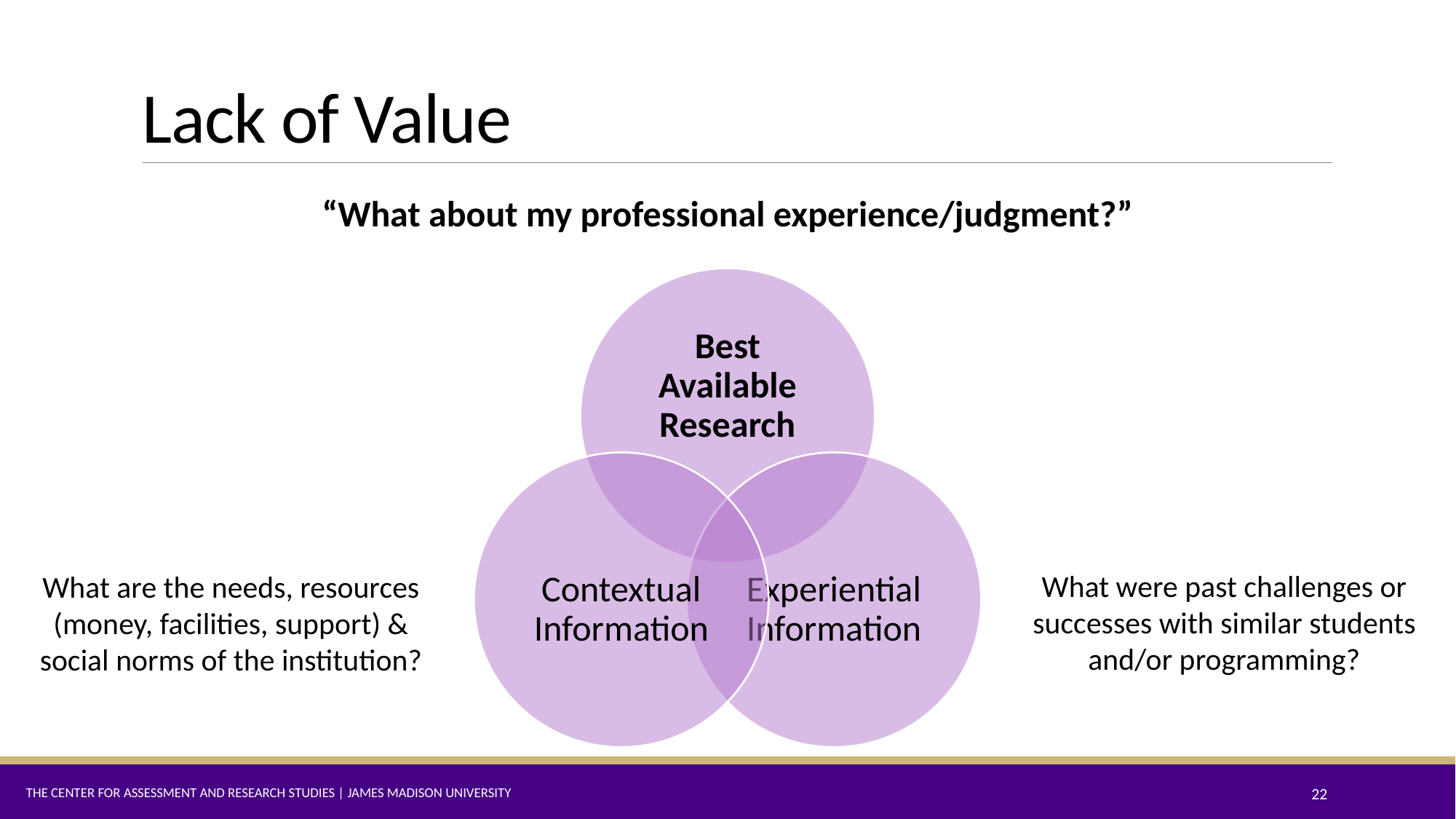

# Lack of Value
“What about my professional experience/judgment?”
Best Available Research
Experiential Information
Contextual Information
What were past challenges or successes with similar students and/or programming?
What are the needs, resources (money, facilities, support) & social norms of the institution?
The Center for Assessment and Research Studies | James Madison University
22